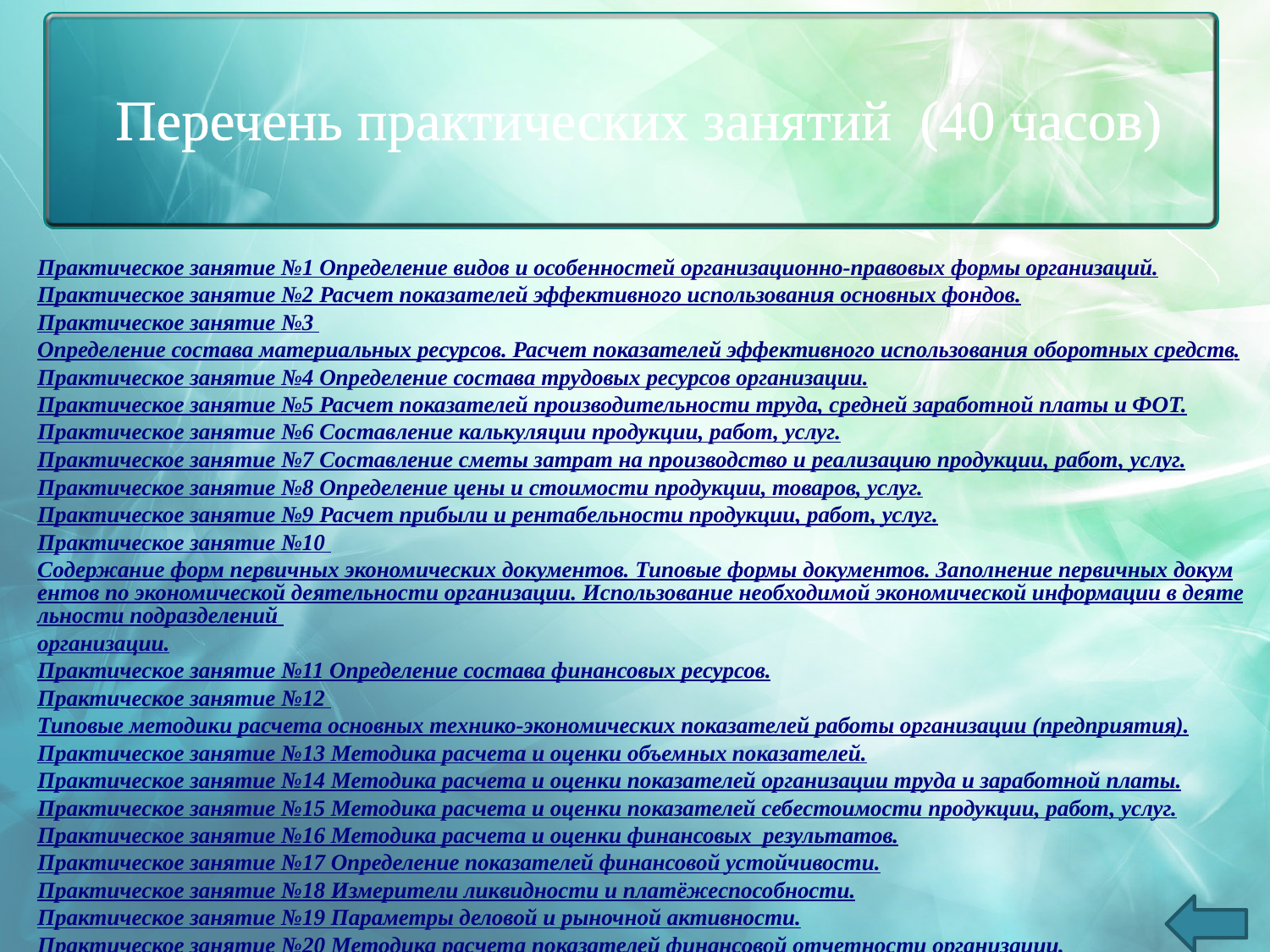

# Перечень практических занятий  (40 часов)
Практическое занятие №1 Определение видов и особенностей организационно-правовых формы организаций.
Практическое занятие №2 Расчет показателей эффективного использования основных фондов.
Практическое занятие №3 Определение состава материальных ресурсов. Расчет показателей эффективного использования оборотных средств.
Практическое занятие №4 Определение состава трудовых ресурсов организации.
Практическое занятие №5 Расчет показателей производительности труда, средней заработной платы и ФОТ.
Практическое занятие №6 Составление калькуляции продукции, работ, услуг.
Практическое занятие №7 Составление сметы затрат на производство и реализацию продукции, работ, услуг.
Практическое занятие №8 Определение цены и стоимости продукции, товаров, услуг.
Практическое занятие №9 Расчет прибыли и рентабельности продукции, работ, услуг.
Практическое занятие №10 Содержание форм первичных экономических документов. Типовые формы документов. Заполнение первичных документов по экономической деятельности организации. Использование необходимой экономической информации в деятельности подразделений организации.
Практическое занятие №11 Определение состава финансовых ресурсов.
Практическое занятие №12 Типовые методики расчета основных технико-экономических показателей работы организации (предприятия).
Практическое занятие №13 Методика расчета и оценки объемных показателей.
Практическое занятие №14 Методика расчета и оценки показателей организации труда и заработной платы.
Практическое занятие №15 Методика расчета и оценки показателей себестоимости продукции, работ, услуг.
Практическое занятие №16 Методика расчета и оценки финансовых  результатов.
Практическое занятие №17 Определение показателей финансовой устойчивости.
Практическое занятие №18 Измерители ликвидности и платёжеспособности.
Практическое занятие №19 Параметры деловой и рыночной активности.
Практическое занятие №20 Методика расчета показателей финансовой отчетности организации.
Комплексное задание